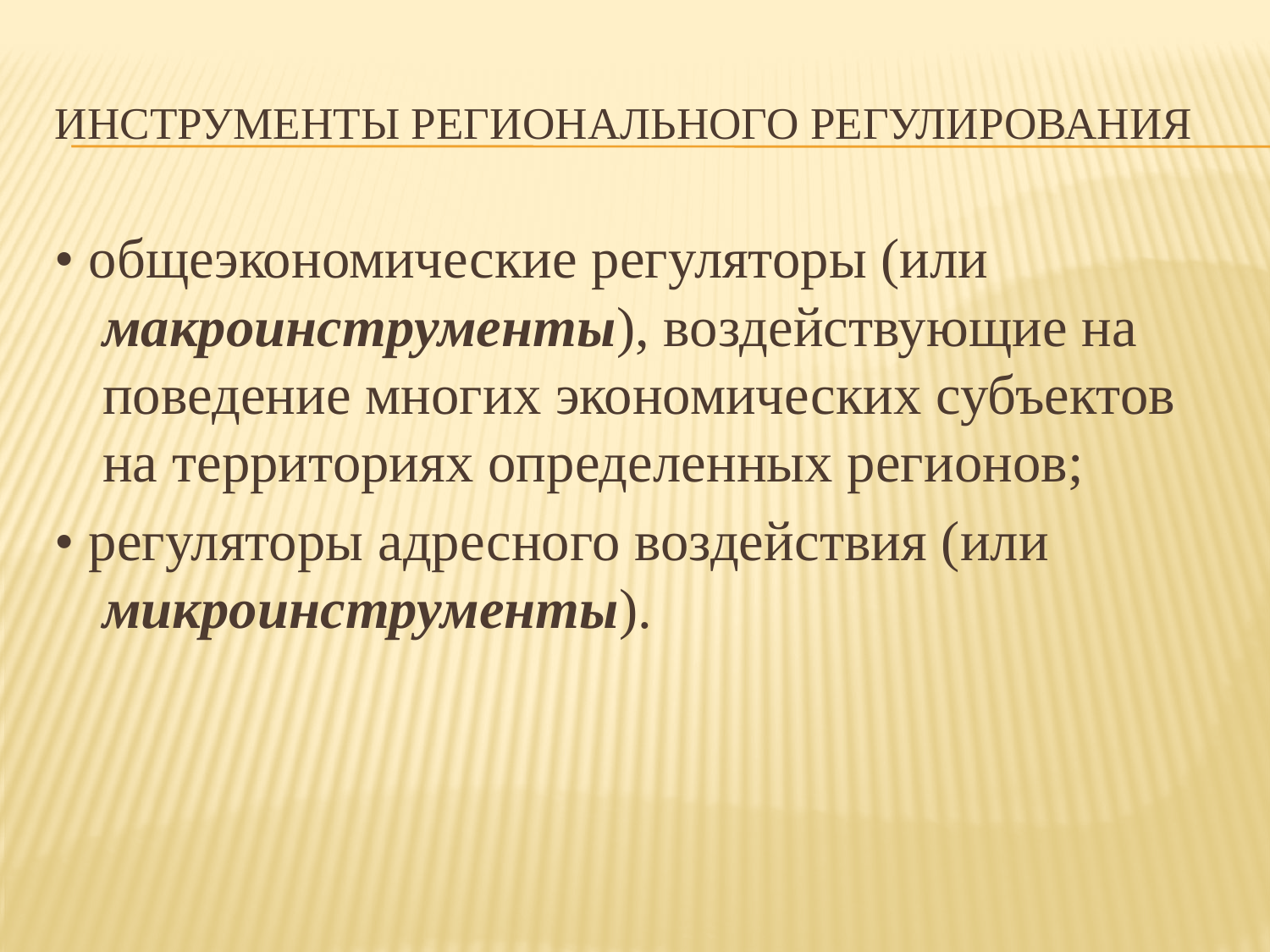

# инструменты регионального регулирования
• общеэкономические регуляторы (или макроинструменты), воздействующие на поведение многих экономических субъектов на территориях определенных регионов;
• регуляторы адресного воздействия (или микроинструменты).